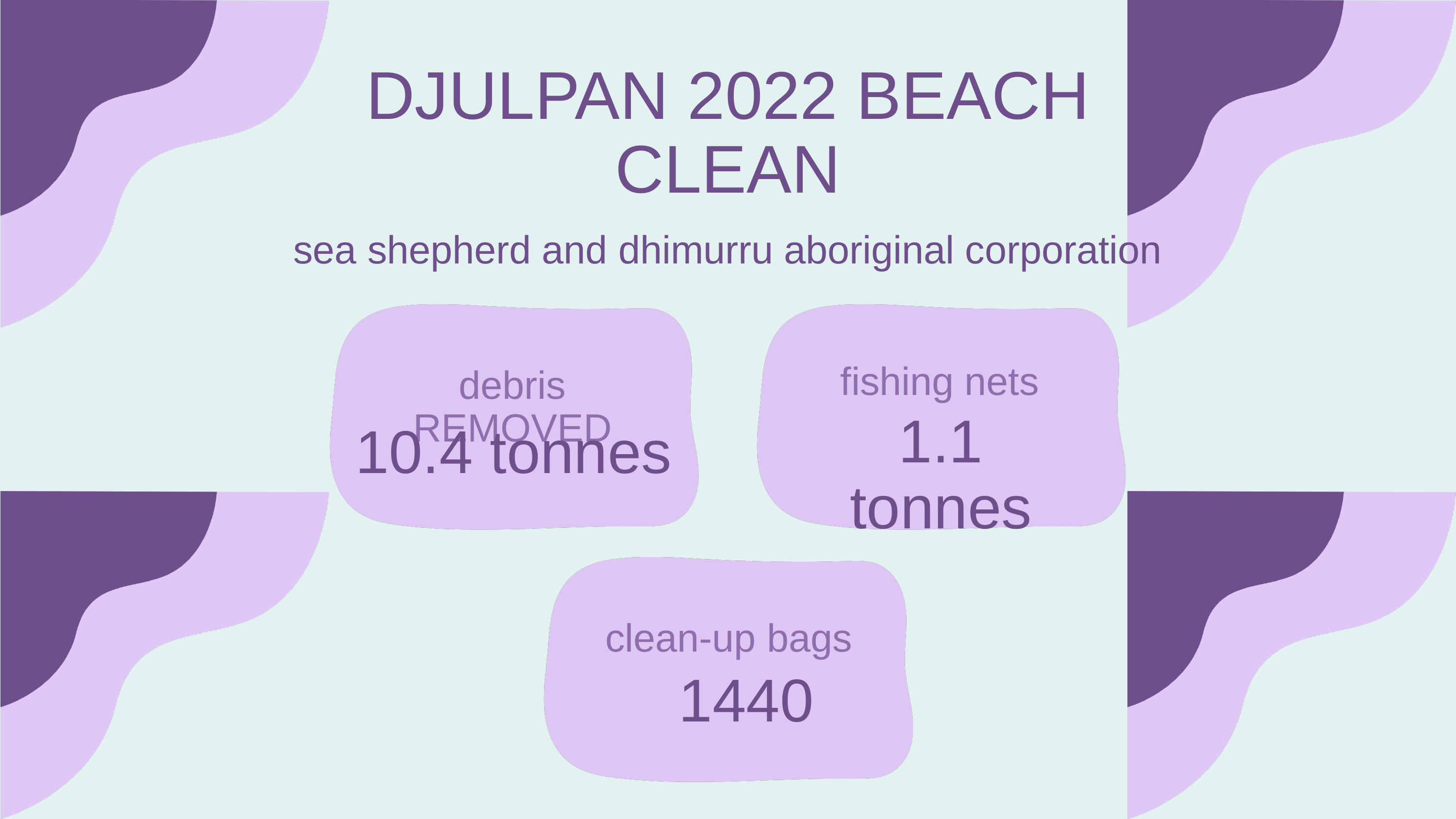

DJULPAN 2022 BEACH CLEAN
sea shepherd and dhimurru aboriginal corporation

debris REMOVED
10.4 tonnes

fishing nets
1.1 tonnes

clean-up bags
1440